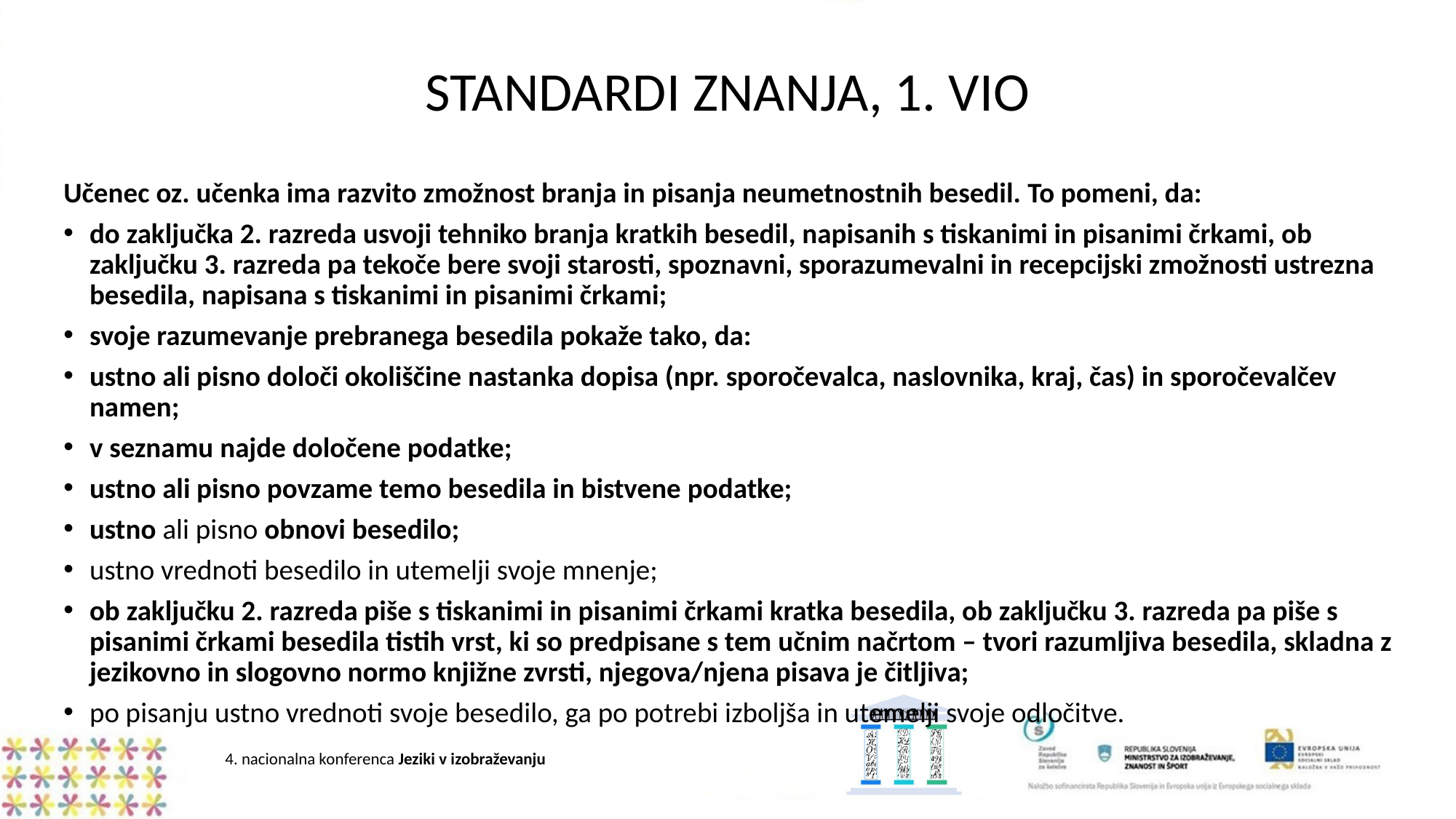

# STANDARDI ZNANJA, 1. VIO
Učenec oz. učenka ima razvito zmožnost branja in pisanja neumetnostnih besedil. To pomeni, da:
do zaključka 2. razreda usvoji tehniko branja kratkih besedil, napisanih s tiskanimi in pisanimi črkami, ob zaključku 3. razreda pa tekoče bere svoji starosti, spoznavni, sporazumevalni in recepcijski zmožnosti ustrezna besedila, napisana s tiskanimi in pisanimi črkami;
svoje razumevanje prebranega besedila pokaže tako, da:
ustno ali pisno določi okoliščine nastanka dopisa (npr. sporočevalca, naslovnika, kraj, čas) in sporočevalčev namen;
v seznamu najde določene podatke;
ustno ali pisno povzame temo besedila in bistvene podatke;
ustno ali pisno obnovi besedilo;
ustno vrednoti besedilo in utemelji svoje mnenje;
ob zaključku 2. razreda piše s tiskanimi in pisanimi črkami kratka besedila, ob zaključku 3. razreda pa piše s pisanimi črkami besedila tistih vrst, ki so predpisane s tem učnim načrtom – tvori razumljiva besedila, skladna z jezikovno in slogovno normo knjižne zvrsti, njegova/njena pisava je čitljiva;
po pisanju ustno vrednoti svoje besedilo, ga po potrebi izboljša in utemelji svoje odločitve.